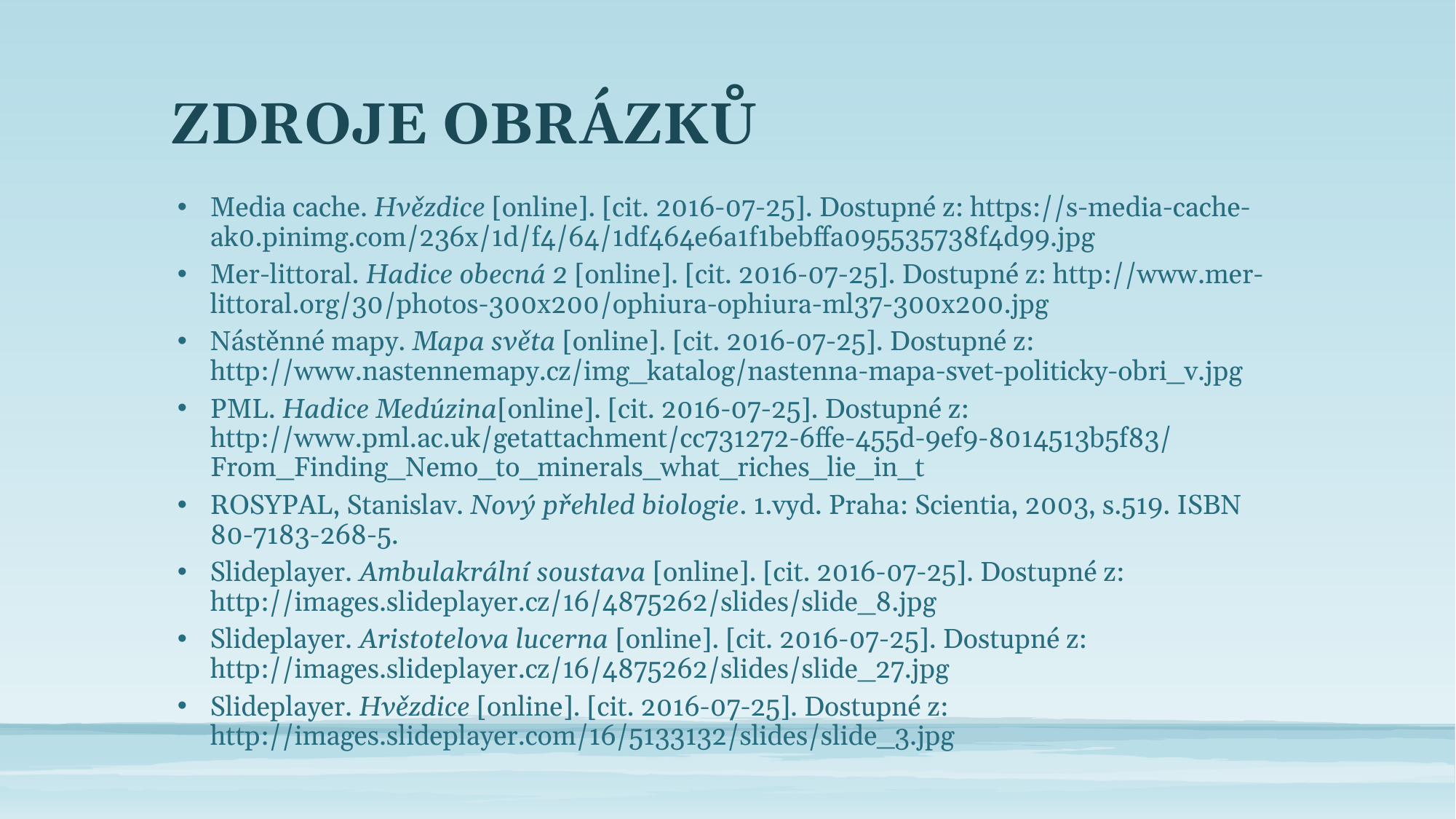

# ZDROJE OBRÁZKŮ
Media cache. Hvězdice [online]. [cit. 2016-07-25]. Dostupné z: https://s-media-cache-ak0.pinimg.com/236x/1d/f4/64/1df464e6a1f1bebffa095535738f4d99.jpg
Mer-littoral. Hadice obecná 2 [online]. [cit. 2016-07-25]. Dostupné z: http://www.mer-littoral.org/30/photos-300x200/ophiura-ophiura-ml37-300x200.jpg
Nástěnné mapy. Mapa světa [online]. [cit. 2016-07-25]. Dostupné z: http://www.nastennemapy.cz/img_katalog/nastenna-mapa-svet-politicky-obri_v.jpg
PML. Hadice Medúzina[online]. [cit. 2016-07-25]. Dostupné z: http://www.pml.ac.uk/getattachment/cc731272-6ffe-455d-9ef9-8014513b5f83/From_Finding_Nemo_to_minerals_what_riches_lie_in_t
ROSYPAL, Stanislav. Nový přehled biologie. 1.vyd. Praha: Scientia, 2003, s.519. ISBN 80-7183-268-5.
Slideplayer. Ambulakrální soustava [online]. [cit. 2016-07-25]. Dostupné z: http://images.slideplayer.cz/16/4875262/slides/slide_8.jpg
Slideplayer. Aristotelova lucerna [online]. [cit. 2016-07-25]. Dostupné z: http://images.slideplayer.cz/16/4875262/slides/slide_27.jpg
Slideplayer. Hvězdice [online]. [cit. 2016-07-25]. Dostupné z: http://images.slideplayer.com/16/5133132/slides/slide_3.jpg